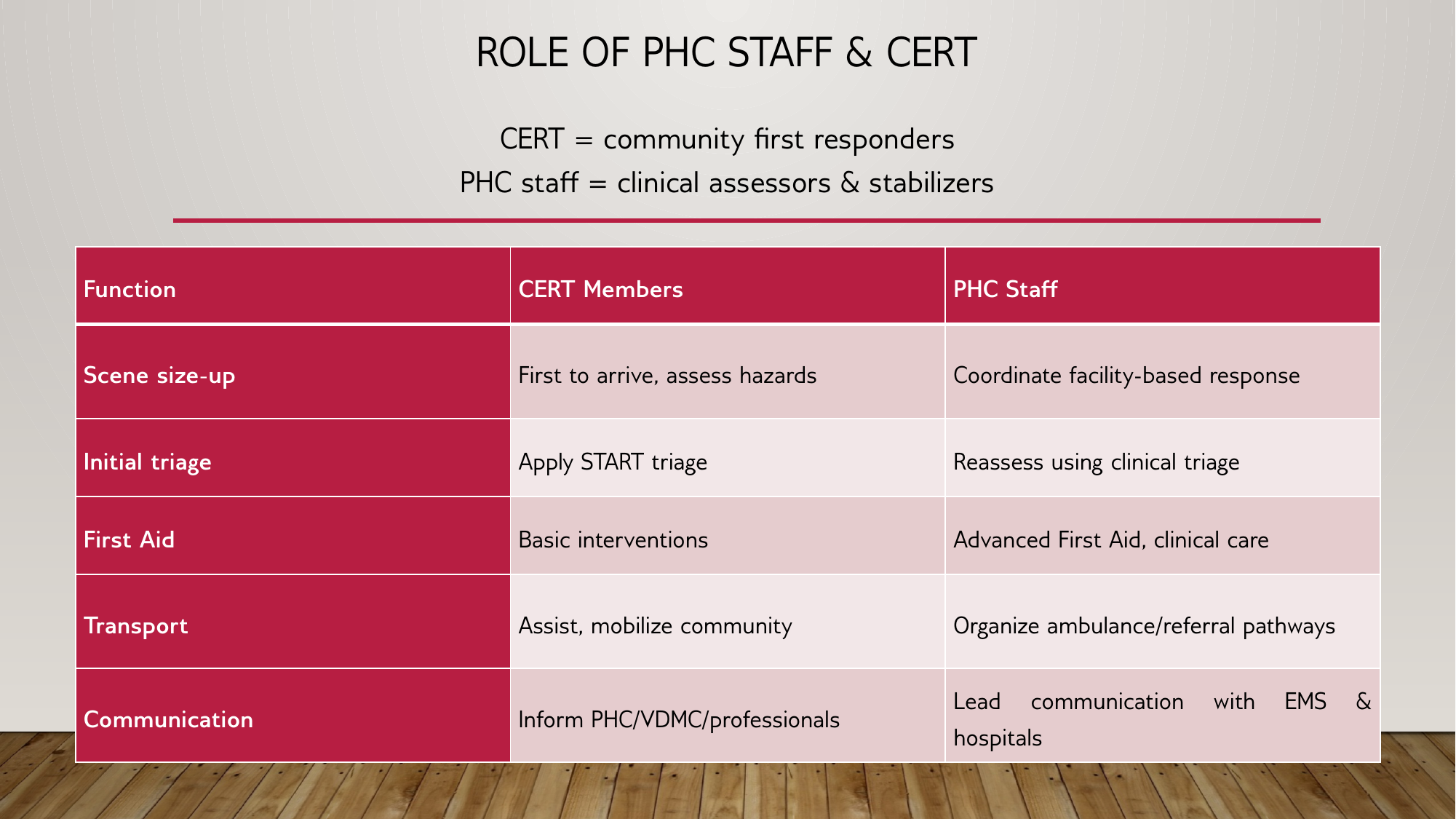

# Role of PHC Staff & CERT
CERT = community first responders
PHC staff = clinical assessors & stabilizers

| Function | CERT Members | PHC Staff |
| --- | --- | --- |
| Scene size-up | First to arrive, assess hazards | Coordinate facility-based response |
| Initial triage | Apply START triage | Reassess using clinical triage |
| First Aid | Basic interventions | Advanced First Aid, clinical care |
| Transport | Assist, mobilize community | Organize ambulance/referral pathways |
| Communication | Inform PHC/VDMC/professionals | Lead communication with EMS & hospitals |